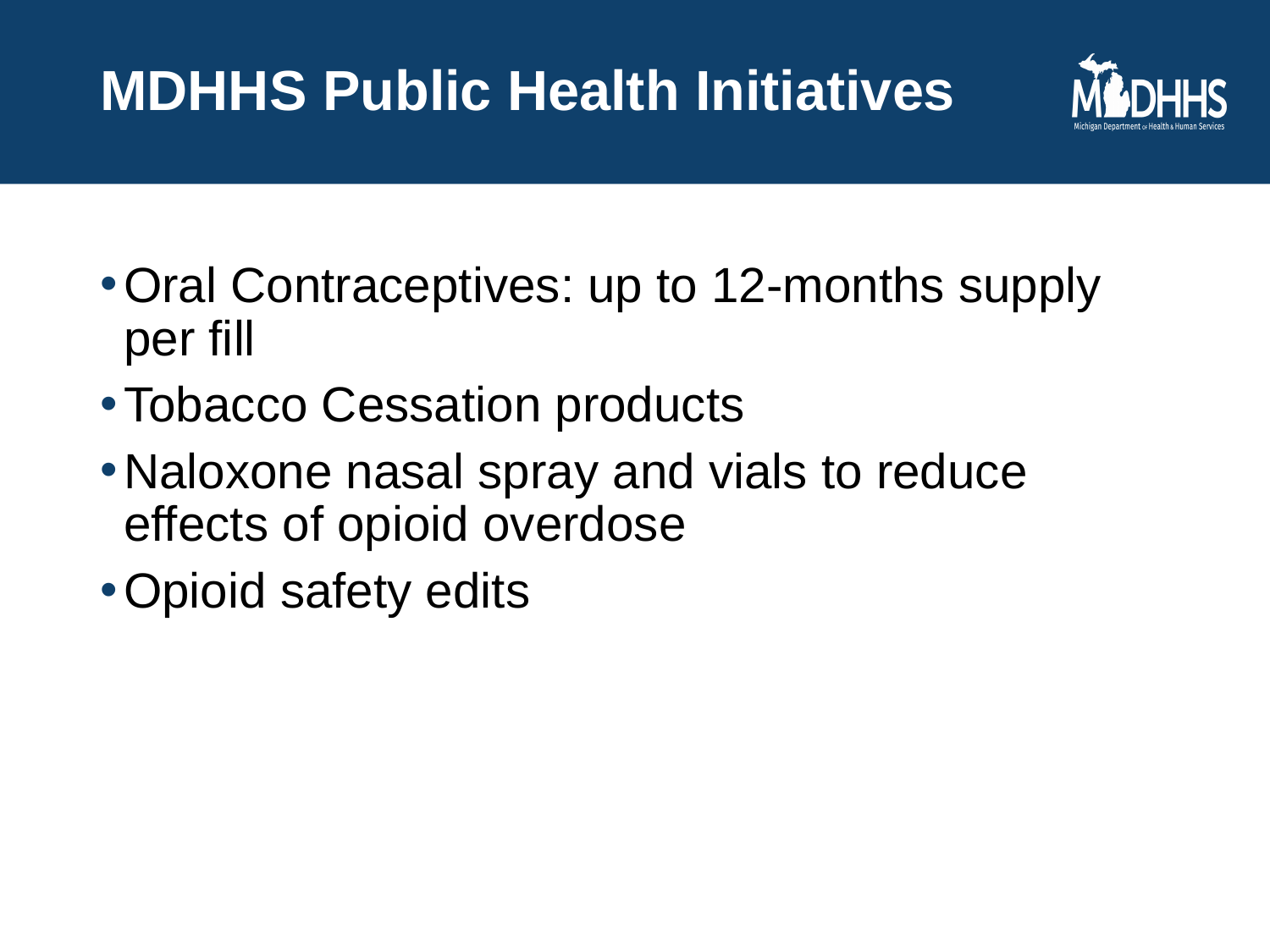

# MDHHS Public Health Initiatives
Oral Contraceptives: up to 12-months supply per fill
Tobacco Cessation products
Naloxone nasal spray and vials to reduce effects of opioid overdose
Opioid safety edits